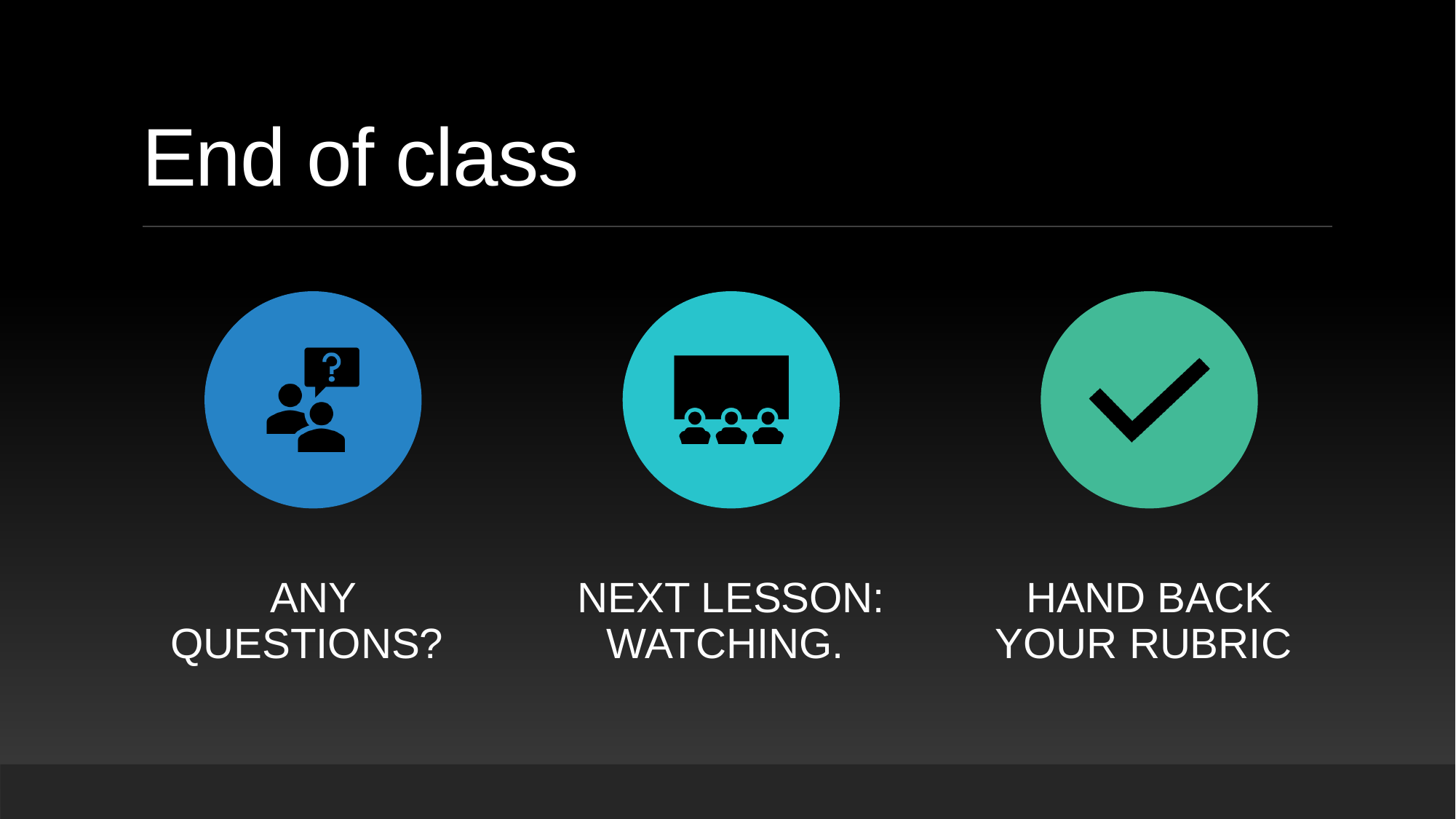

# End of class
Any questions?
Next lesson: watching.
Hand back your rubric